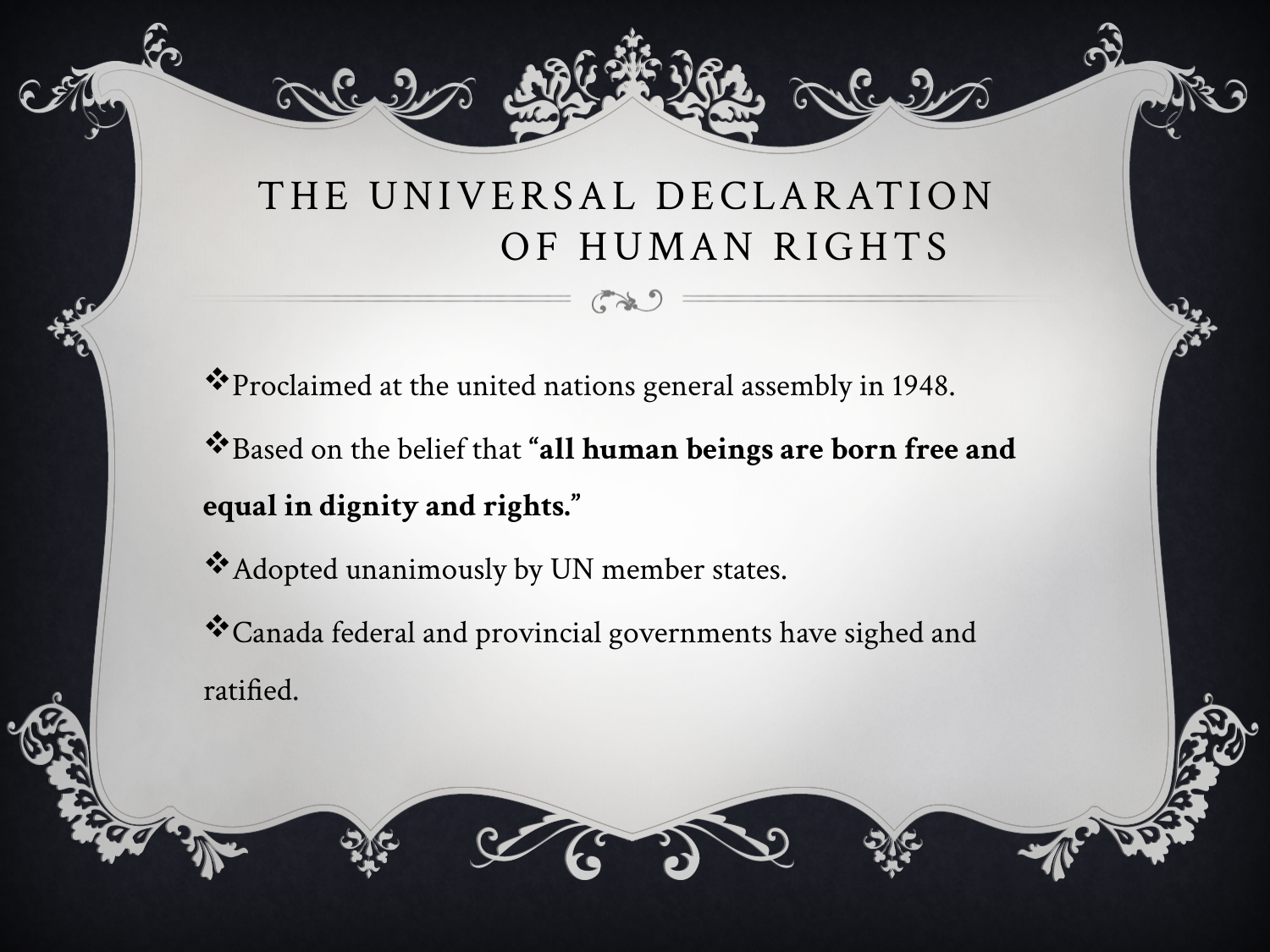

# The universal declaration of human rights
Proclaimed at the united nations general assembly in 1948.
Based on the belief that “all human beings are born free and equal in dignity and rights.”
Adopted unanimously by UN member states.
Canada federal and provincial governments have sighed and ratified.